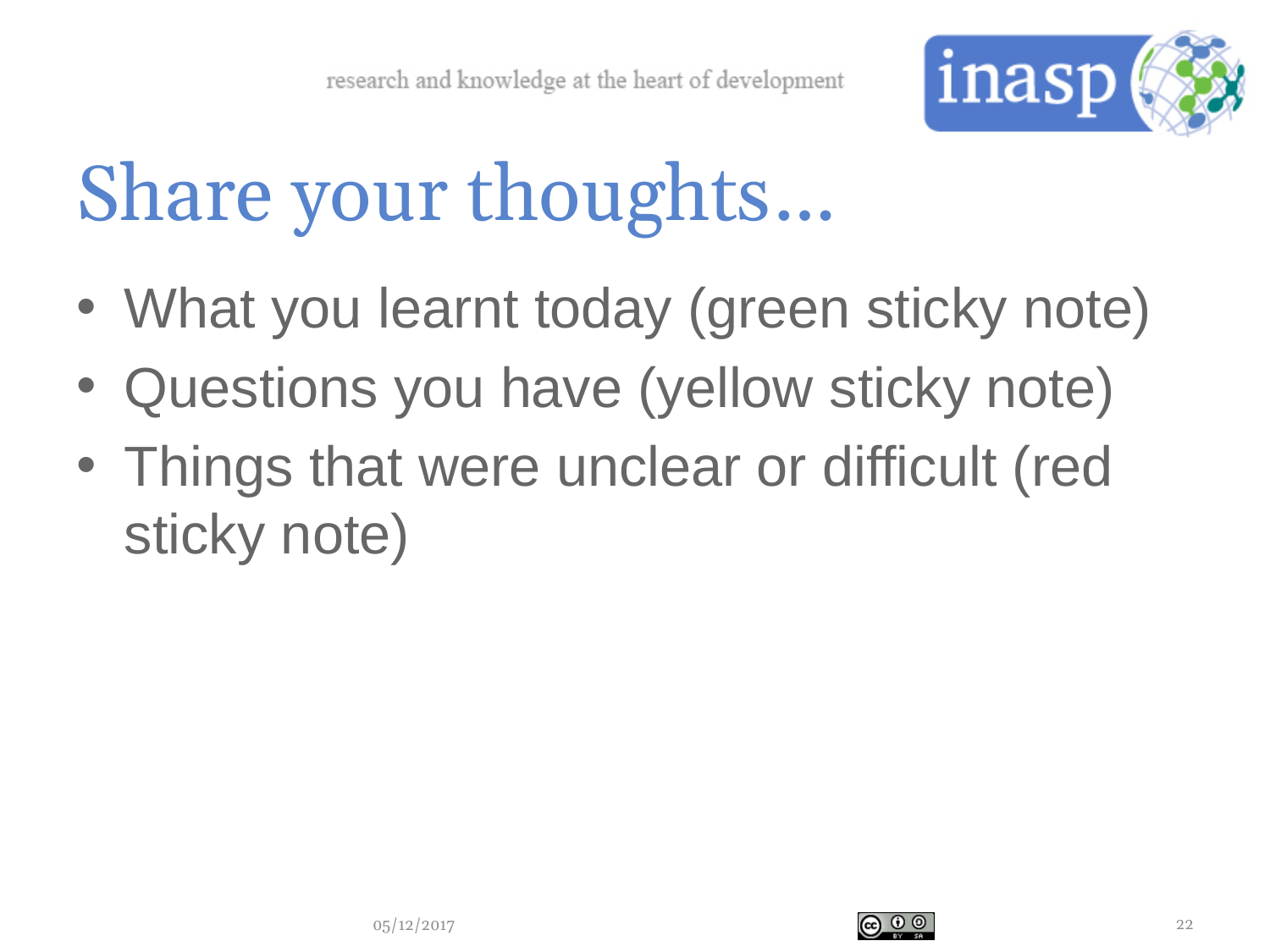

# Share your thoughts…
What you learnt today (green sticky note)
Questions you have (yellow sticky note)
Things that were unclear or difficult (red sticky note)
05/12/2017

22